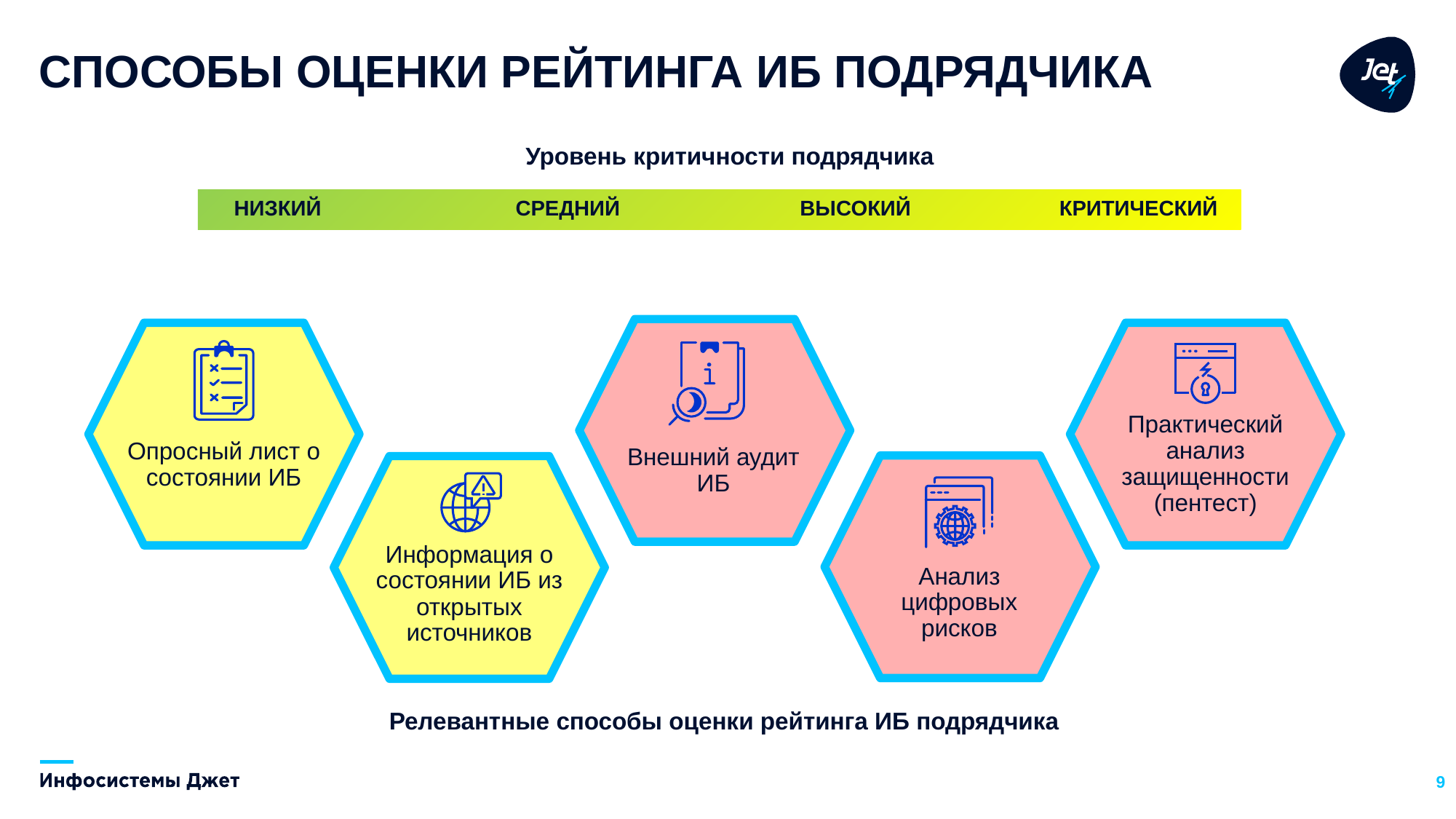

# Способы оценки рейтинга ИБ подрядчика
Уровень критичности подрядчика

НИЗКИЙ
СРЕДНИЙ
ВЫСОКИЙ
КРИТИЧЕСКИЙ

Практический анализ защищенности (пентест)
Опросный лист о состоянии ИБ
Внешний аудит ИБ

Информация о состоянии ИБ из открытых источников
Анализ цифровых рисков
Релевантные способы оценки рейтинга ИБ подрядчика